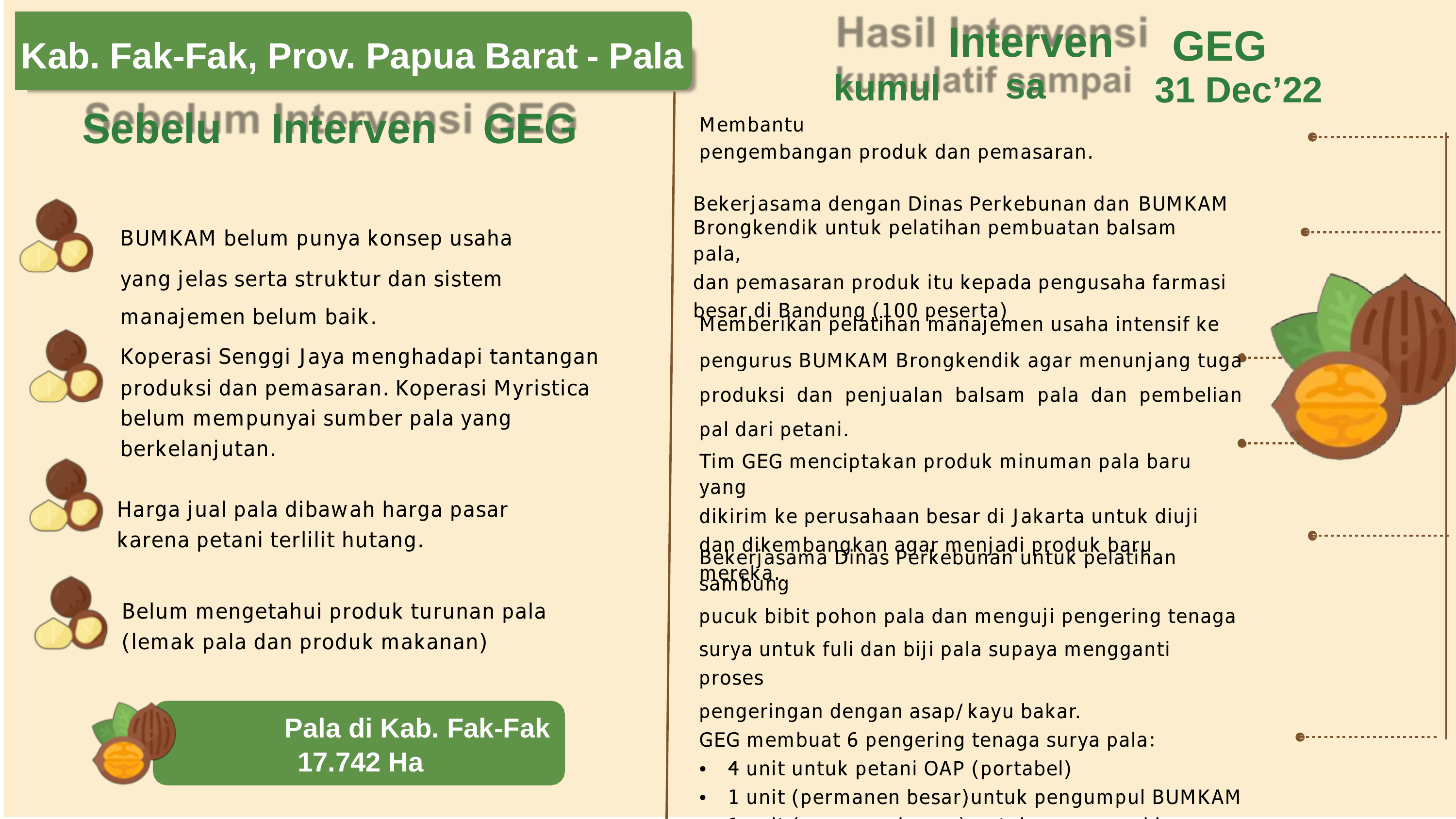

Hasil
si
Interven
sa

GEG
31 Dec’22
Kab. Fak-Fak, Prov. Papua Barat
-
Pala

Koperasi Senggi Jaya

atif
dengan manaj

mpai
emen,
kumul

m

si

Sebelu
Interven
GEG
Membantu
pengembangan produk dan pemasaran.

Bekerjasama dengan Dinas Perkebunan dan
BUMKAM

Brongkendik untuk pelatihan pembuatan balsam pala,
dan pemasaran produk itu kepada pengusaha farmasi
besar di Bandung (100 peserta)
BUMKAM belum punya konsep usaha
yang jelas serta struktur dan sistem manajemen belum baik.

pada
s
a

Memberikan pelatihan manajemen usaha intensif ke
pengurus BUMKAM Brongkendik agar menunjang tuga produksi dan penjualan balsam pala dan pembelian pal dari petani.

Koperasi Senggi Jaya menghadapi tantangan
produksi dan pemasaran. Koperasi Myristica belum mempunyai sumber pala yang berkelanjutan.

Tim GEG menciptakan produk minuman pala baru yang
dikirim ke perusahaan besar di Jakarta untuk diuji dan dikembangkan agar menjadi produk baru mereka.

Harga jual pala dibawah harga pasar
karena petani terlilit hutang.

Bekerjasama Dinas Perkebunan untuk pelatihan sambung
pucuk bibit pohon pala dan menguji pengering tenaga
surya untuk fuli dan biji pala supaya mengganti proses
pengeringan dengan asap/kayu bakar.
GEG membuat 6 pengering tenaga surya pala:
•    4 unit untuk petani OAP (portabel)
•    1 unit (permanen besar)untuk pengumpul BUMKAM
•    1 unit (pemanen besar ) untuk pengumpul besar
Bpk. Suharyanto (tujuan khusus riset dan penelitian)

Belum mengetahui produk turunan pala
(lemak pala dan produk makanan)
Potensi

Pala di Kab. Fak-Fak
17.742 Ha